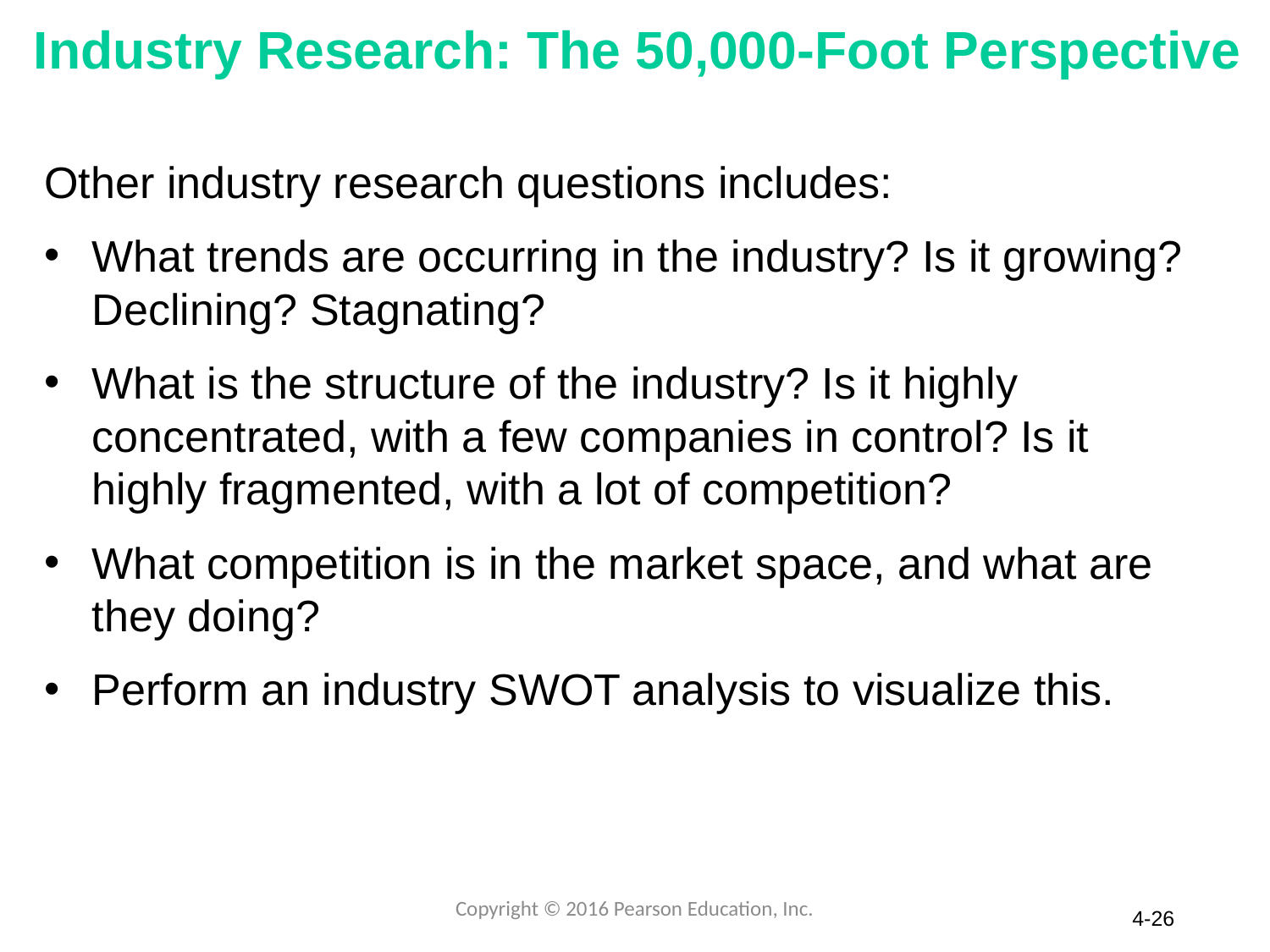

# Industry Research: The 50,000-Foot Perspective
Other industry research questions includes:

What trends are occurring in the industry? Is it growing? Declining? Stagnating?

What is the structure of the industry? Is it highly concentrated, with a few companies in control? Is it highly fragmented, with a lot of competition?

What competition is in the market space, and what are they doing?

Perform an industry SWOT analysis to visualize this.
Copyright © 2016 Pearson Education, Inc.